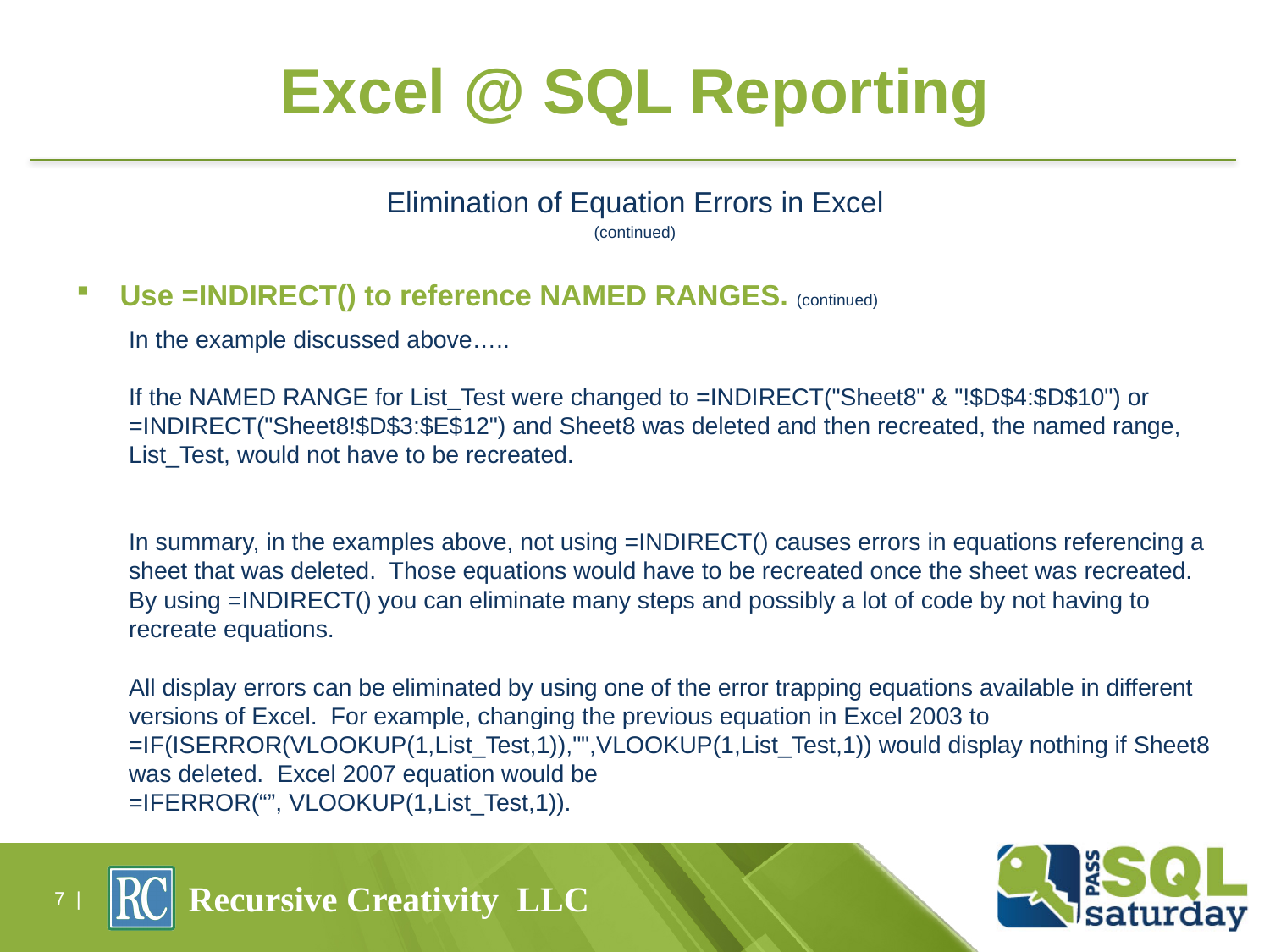

# Excel @ SQL Reporting
Elimination of Equation Errors in Excel
(continued)

Use =INDIRECT() to reference NAMED RANGES. (continued)

In the example discussed above…..

If the NAMED RANGE for List_Test were changed to =INDIRECT("Sheet8" & "!$D$4:$D$10") or =INDIRECT("Sheet8!$D$3:$E$12") and Sheet8 was deleted and then recreated, the named range, List_Test, would not have to be recreated.

In summary, in the examples above, not using =INDIRECT() causes errors in equations referencing a sheet that was deleted.  Those equations would have to be recreated once the sheet was recreated.  By using =INDIRECT() you can eliminate many steps and possibly a lot of code by not having to recreate equations.

All display errors can be eliminated by using one of the error trapping equations available in different versions of Excel.  For example, changing the previous equation in Excel 2003 to =IF(ISERROR(VLOOKUP(1,List_Test,1)),"",VLOOKUP(1,List_Test,1)) would display nothing if Sheet8 was deleted.  Excel 2007 equation would be
=IFERROR(“”, VLOOKUP(1,List_Test,1)).

7  |
Recursive Creativity  LLC